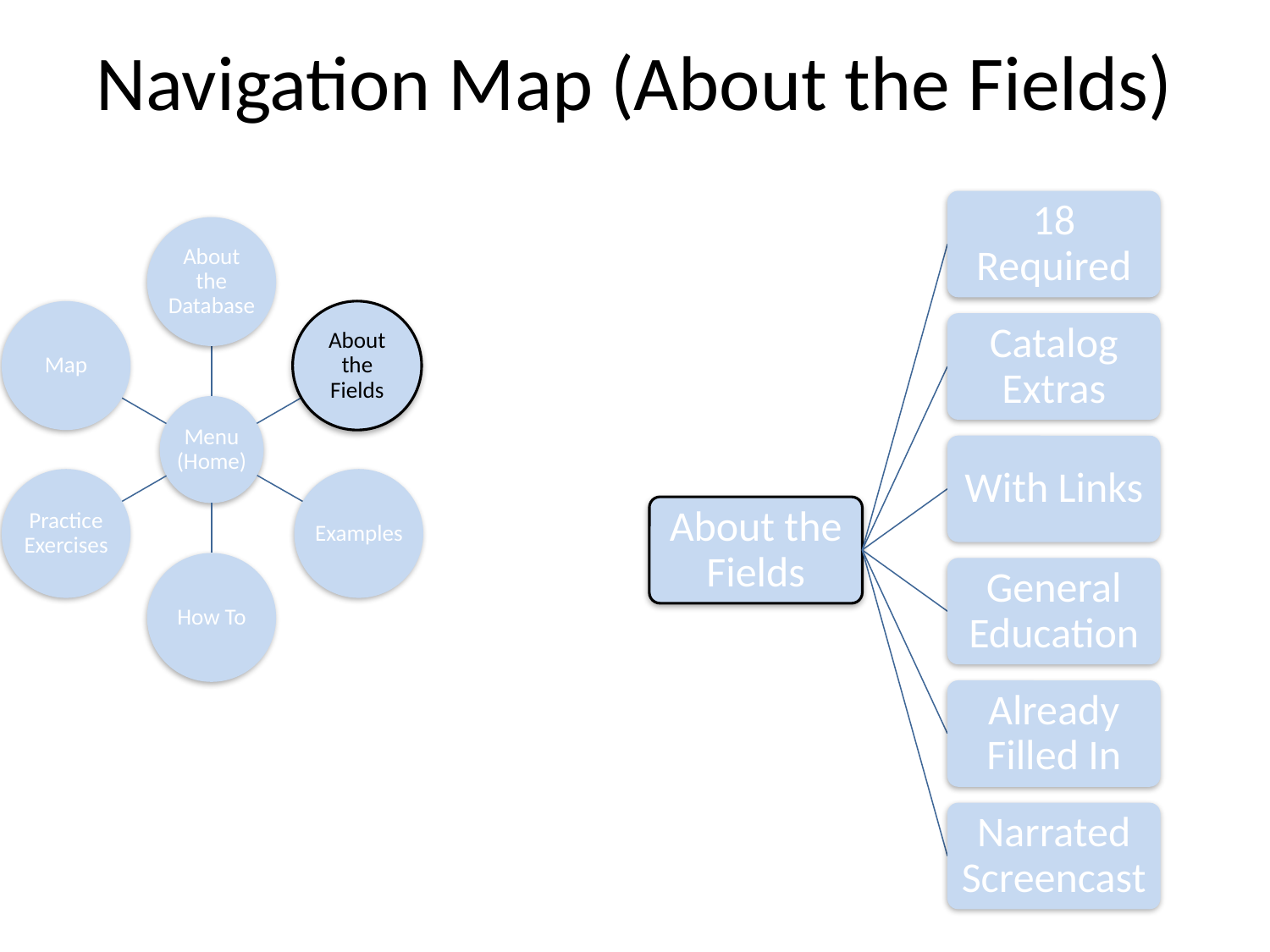

Navigation Map (About the Fields)
About the Fields

18 Required

Catalog Extras

With Links

General Education

Already Filled In

Narrated Screencast
Menu (Home)

About the Database

About the Fields

Examples

How To

Practice Exercises

Map